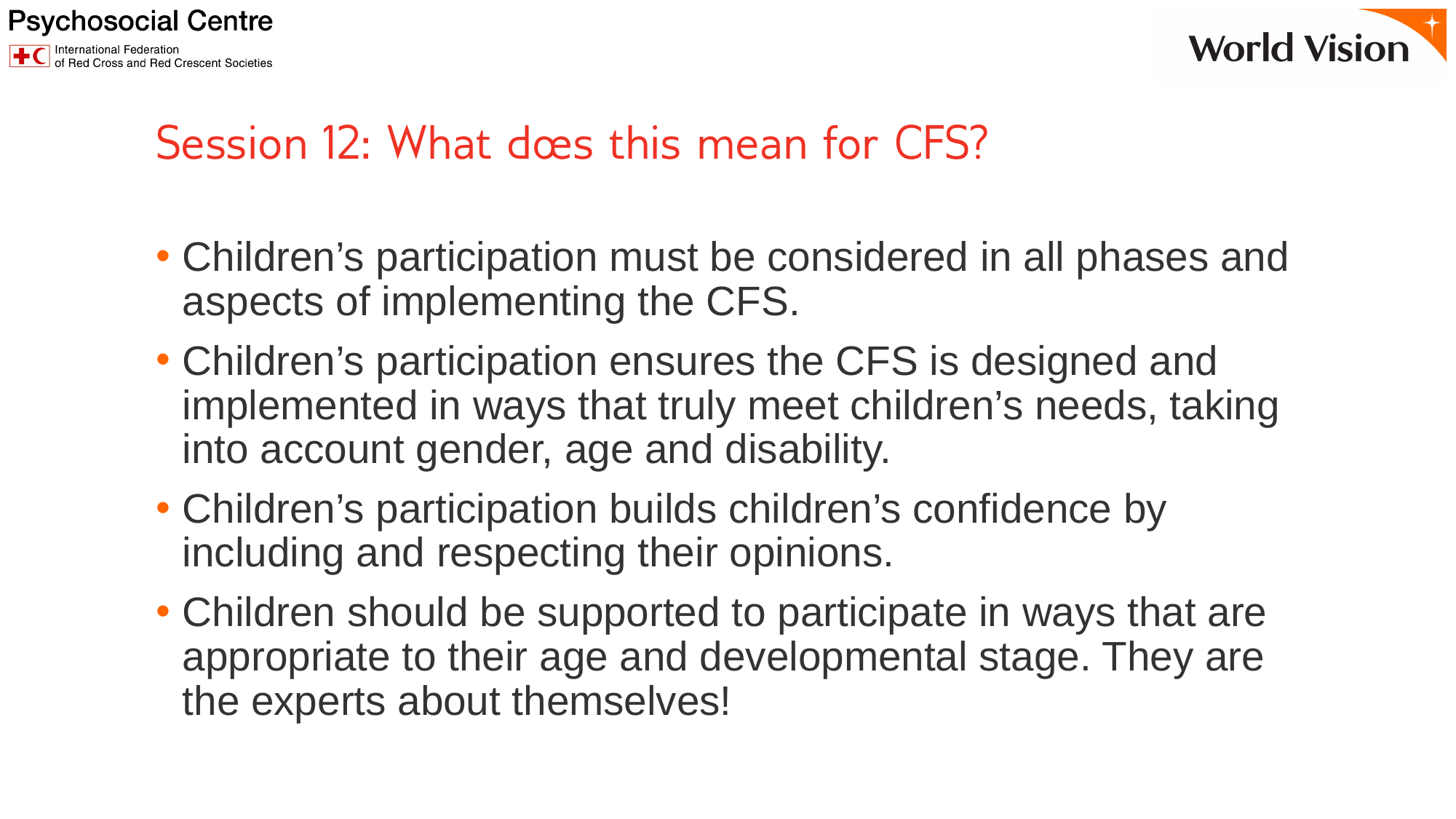

# Session 12: What does this mean for CFS?
Children’s participation must be considered in all phases and aspects of implementing the CFS.
Children’s participation ensures the CFS is designed and implemented in ways that truly meet children’s needs, taking into account gender, age and disability.
Children’s participation builds children’s confidence by including and respecting their opinions.
Children should be supported to participate in ways that are appropriate to their age and developmental stage. They are the experts about themselves!